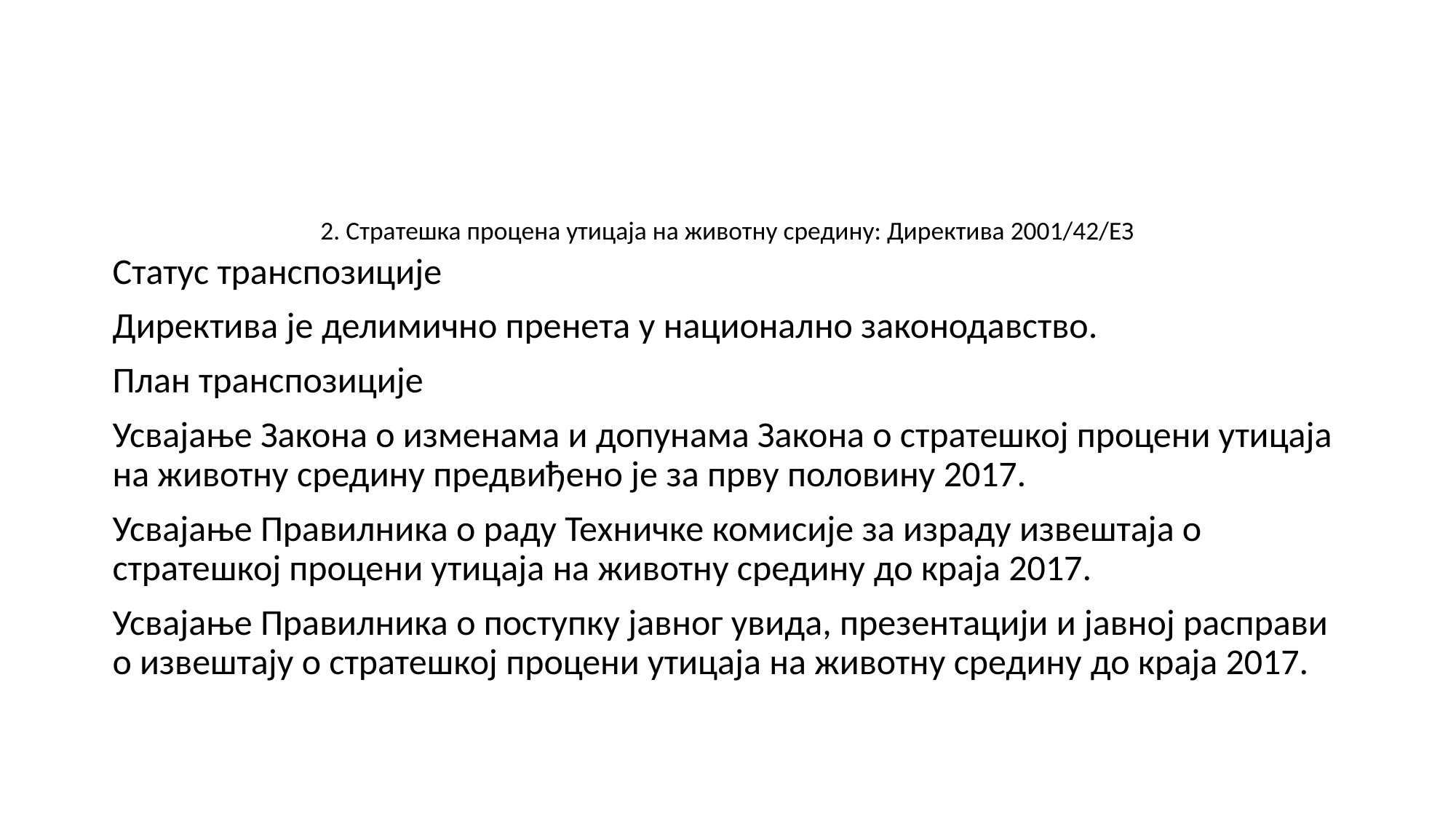

# 2. Стратешка процена утицаја на животну средину: Директива 2001/42/EЗ
Статус транспозиције
Директива је делимично пренета у национално законодавство.
План транспозиције
Усвајање Закона о изменама и допунама Закона о стратешкој процени утицаја на животну средину предвиђено је за прву половину 2017.
Усвајање Правилника о раду Техничке комисије за израду извештаја о стратешкој процени утицаја на животну средину до краја 2017.
Усвајање Правилника о поступку јавног увида, презентацији и јавној расправи о извештају о стратешкој процени утицаја на животну средину до краја 2017.